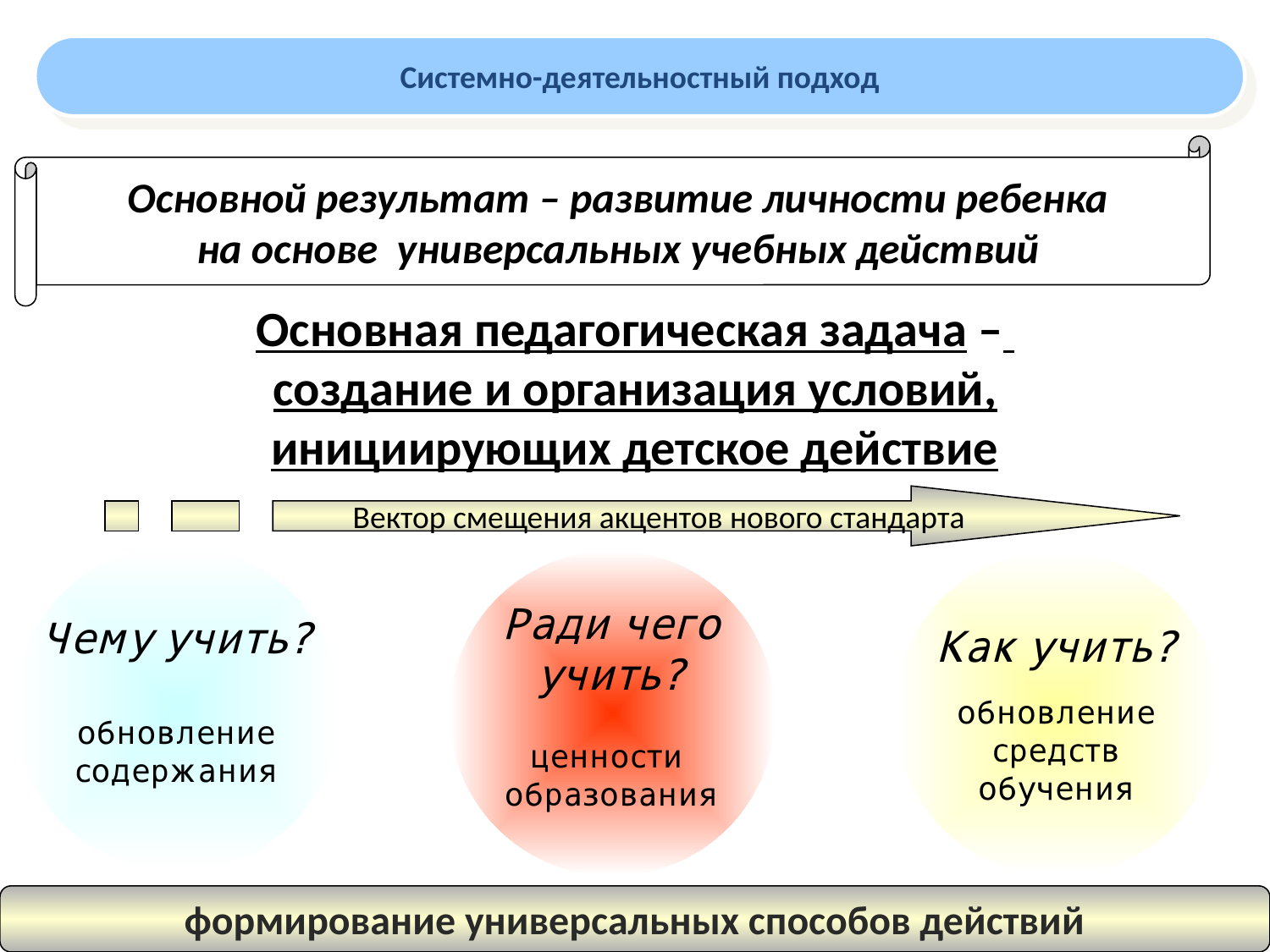

Системно-деятельностный подход
Основной результат – развитие личности ребенка
на основе  универсальных учебных действий
Основная педагогическая задача –
создание и организация условий,
инициирующих детское действие
Вектор смещения акцентов нового стандарта
Чему учить?

обновление
содержания

Ради чего
учить?

ценности
образования

Как учить?

обновление
средств
обучения
формирование универсальных способов действий